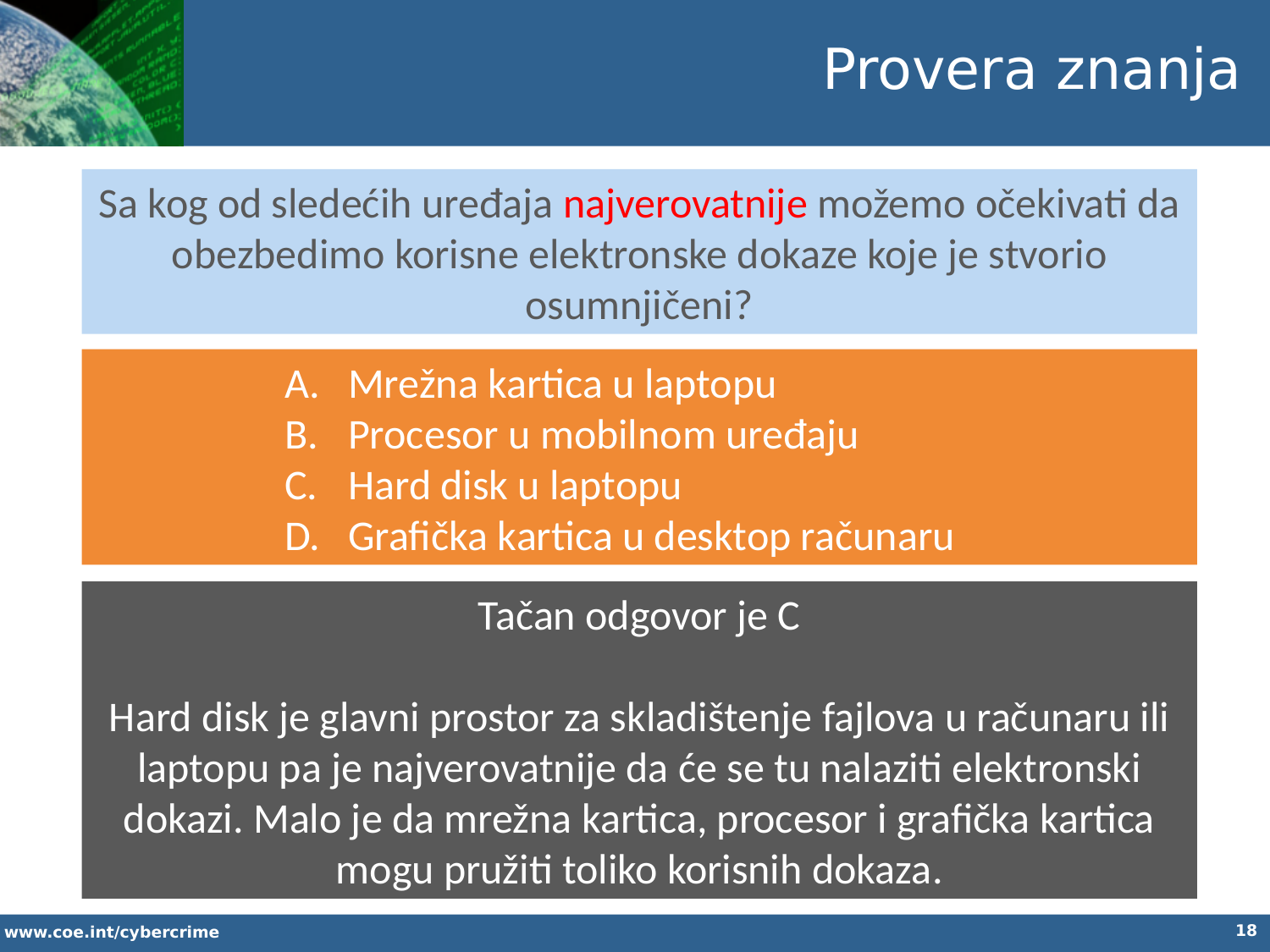

Provera znanja
Sa kog od sledećih uređaja najverovatnije možemo očekivati da obezbedimo korisne elektronske dokaze koje je stvorio osumnjičeni?
Mrežna kartica u laptopu
Procesor u mobilnom uređaju
Hard disk u laptopu
Grafička kartica u desktop računaru
Tačan odgovor je C

Hard disk je glavni prostor za skladištenje fajlova u računaru ili laptopu pa je najverovatnije da će se tu nalaziti elektronski dokazi. Malo je da mrežna kartica, procesor i grafička kartica mogu pružiti toliko korisnih dokaza.